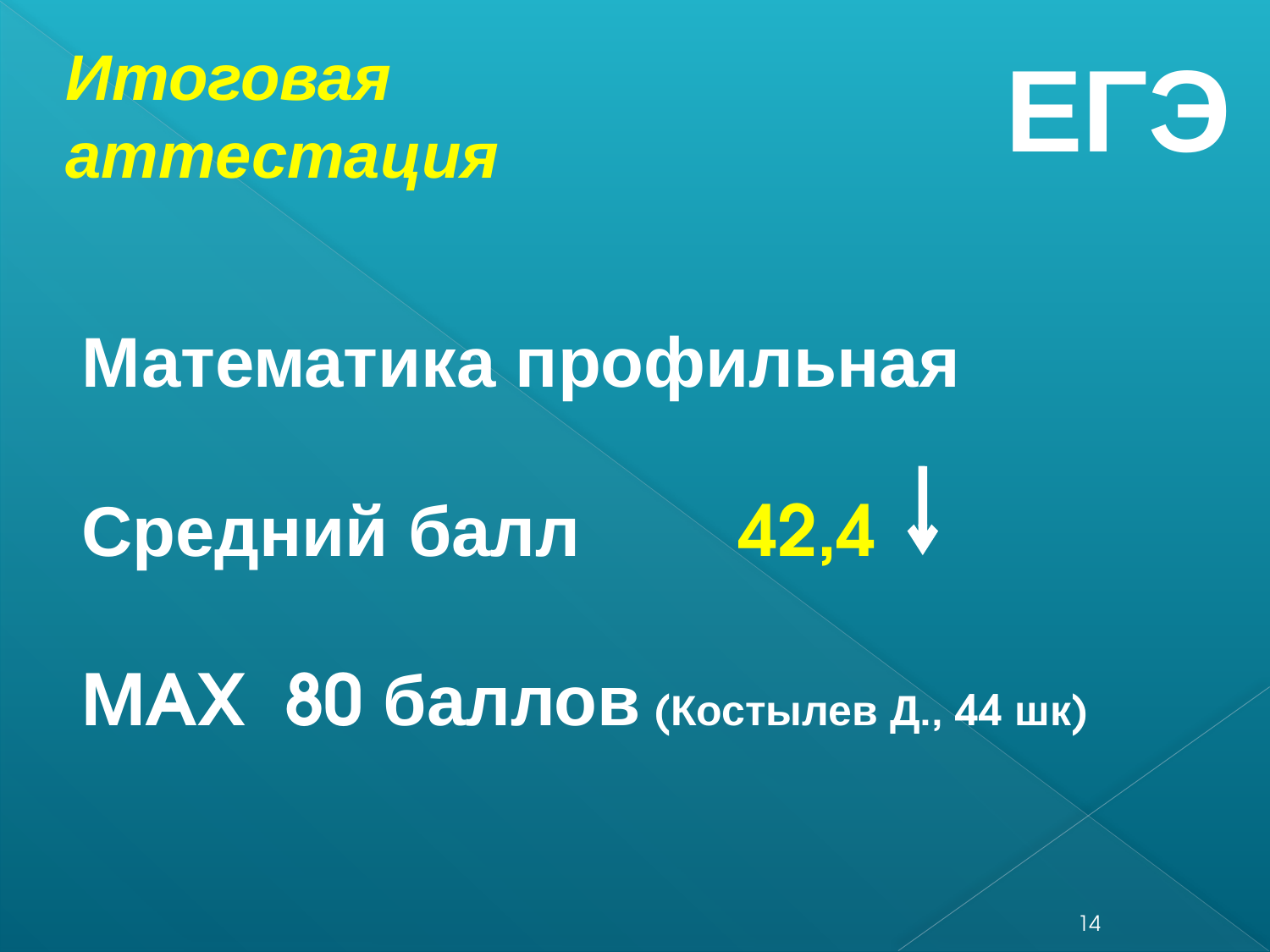

Итоговая аттестация
ЕГЭ
Математика профильная

Средний балл        42,4

MAX  80 баллов (Костылев Д., 44 шк)
14